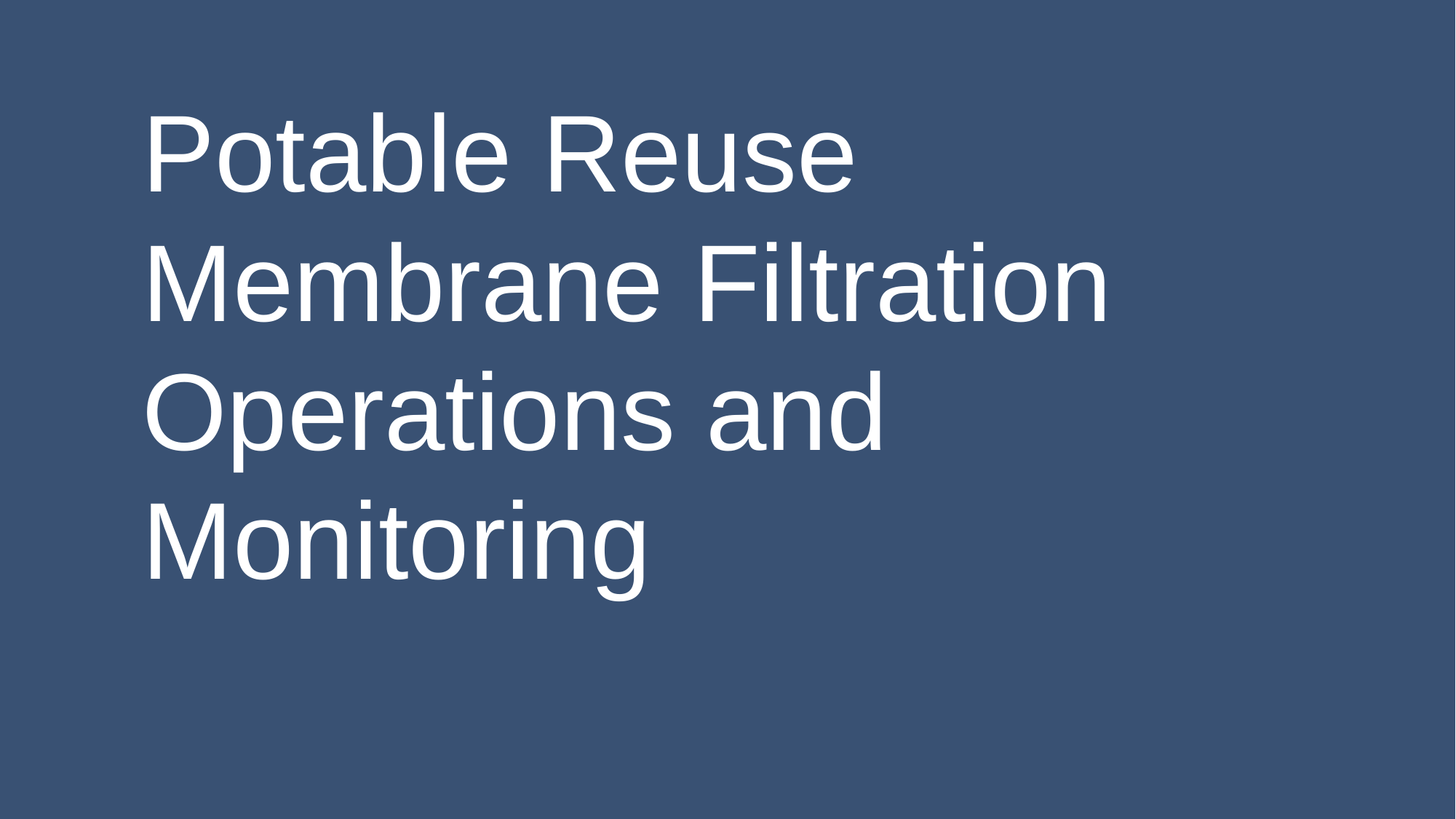

# Potable Reuse Membrane Filtration Operations and Monitoring